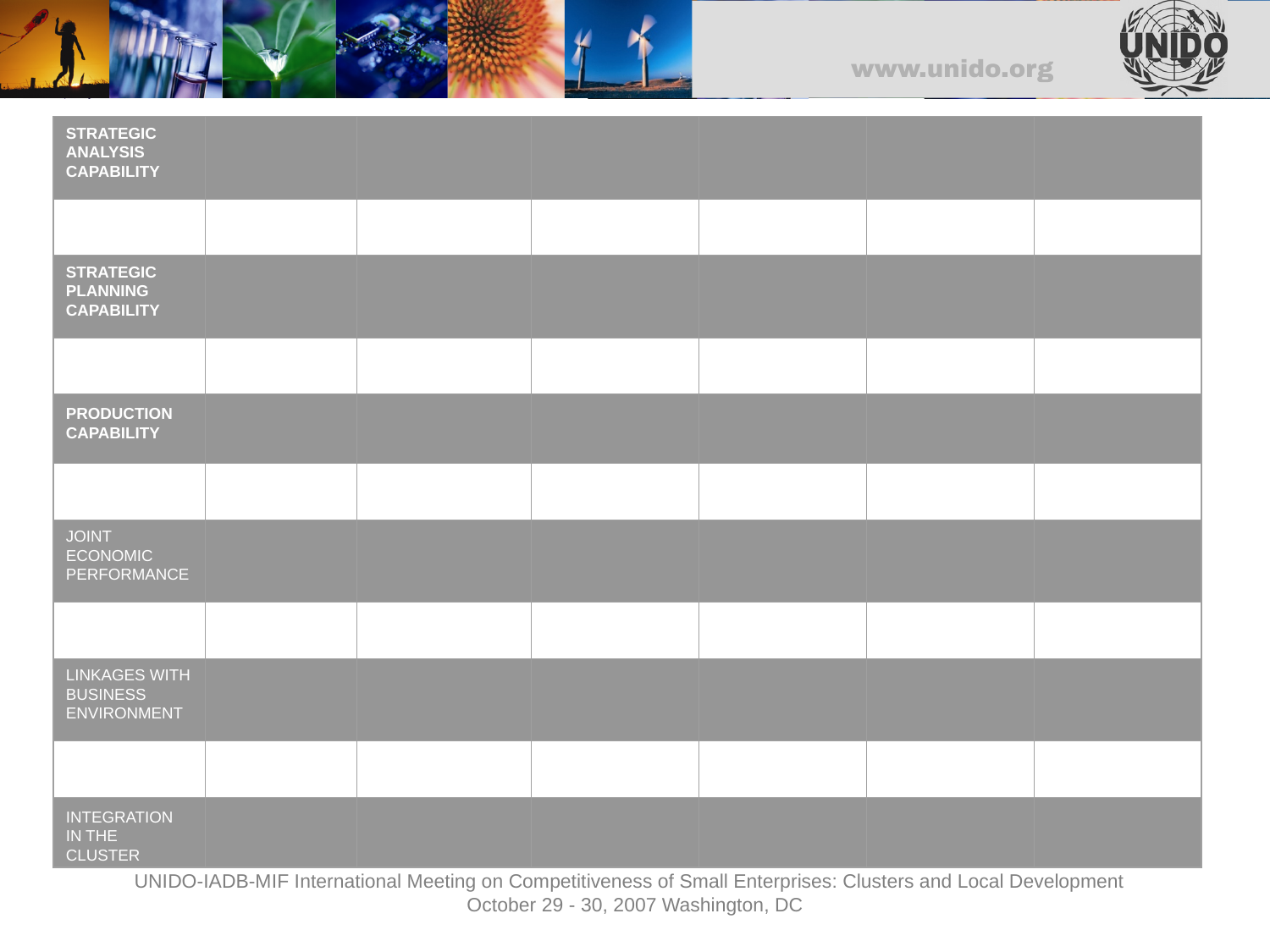

STRATEGIC ANALYSIS CAPABILITY

STRATEGIC PLANNING
CAPABILITY

PRODUCTION CAPABILITY

JOINT
ECONOMIC PERFORMANCE

LINKAGES WITH BUSINESS ENVIRONMENT

INTEGRATION IN THE CLUSTER